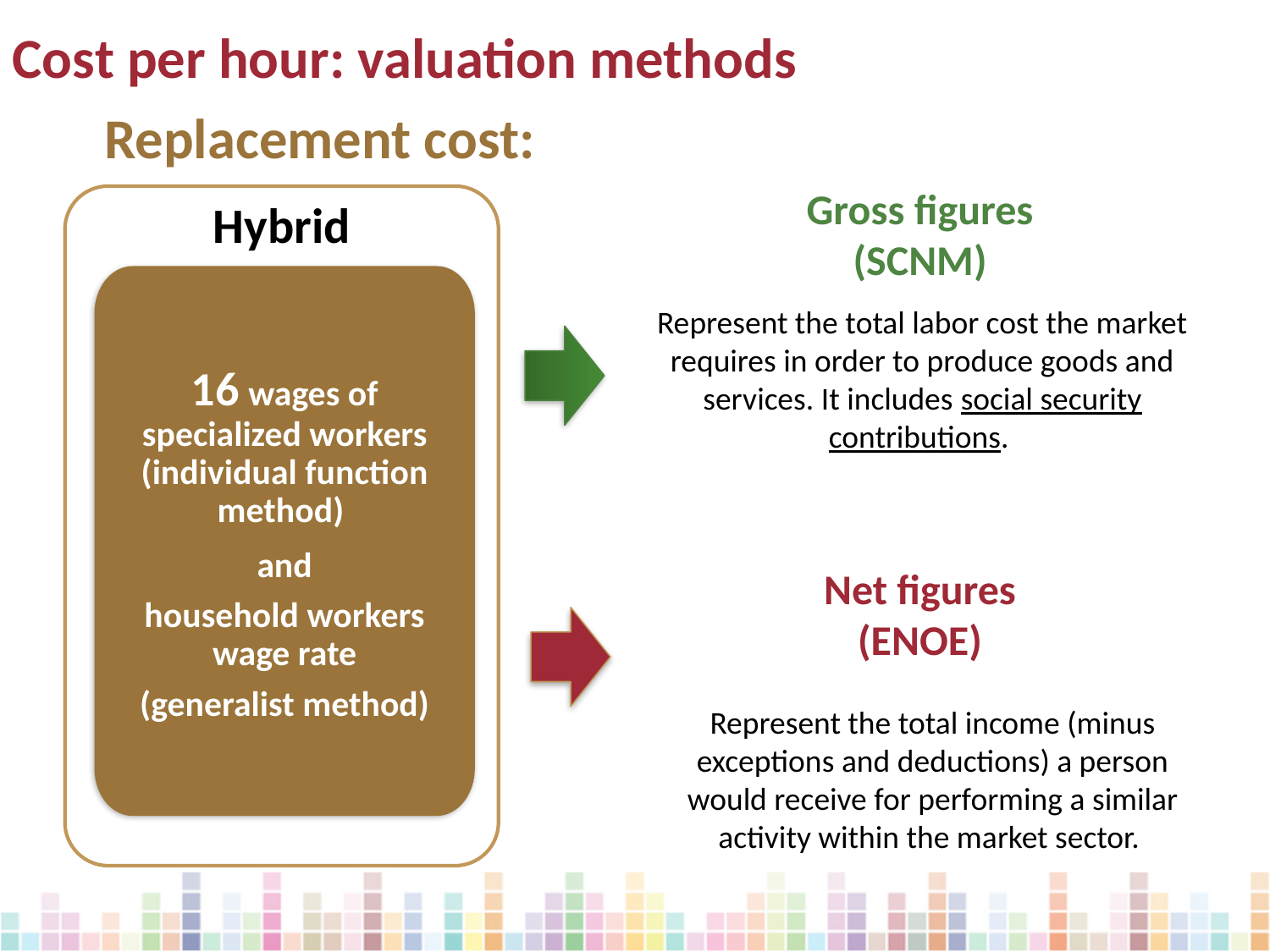

Cost per hour: valuation methods
Replacement cost:
Gross figures
(SCNM)
Hybrid

16 wages of specialized workers (individual function method)
and
household workers wage rate
(generalist method)

Represent the total labor cost the market requires in order to produce goods and services. It includes social security contributions.

Net figures
(ENOE)

Represent the total income (minus exceptions and deductions) a person would receive for performing a similar activity within the market sector.